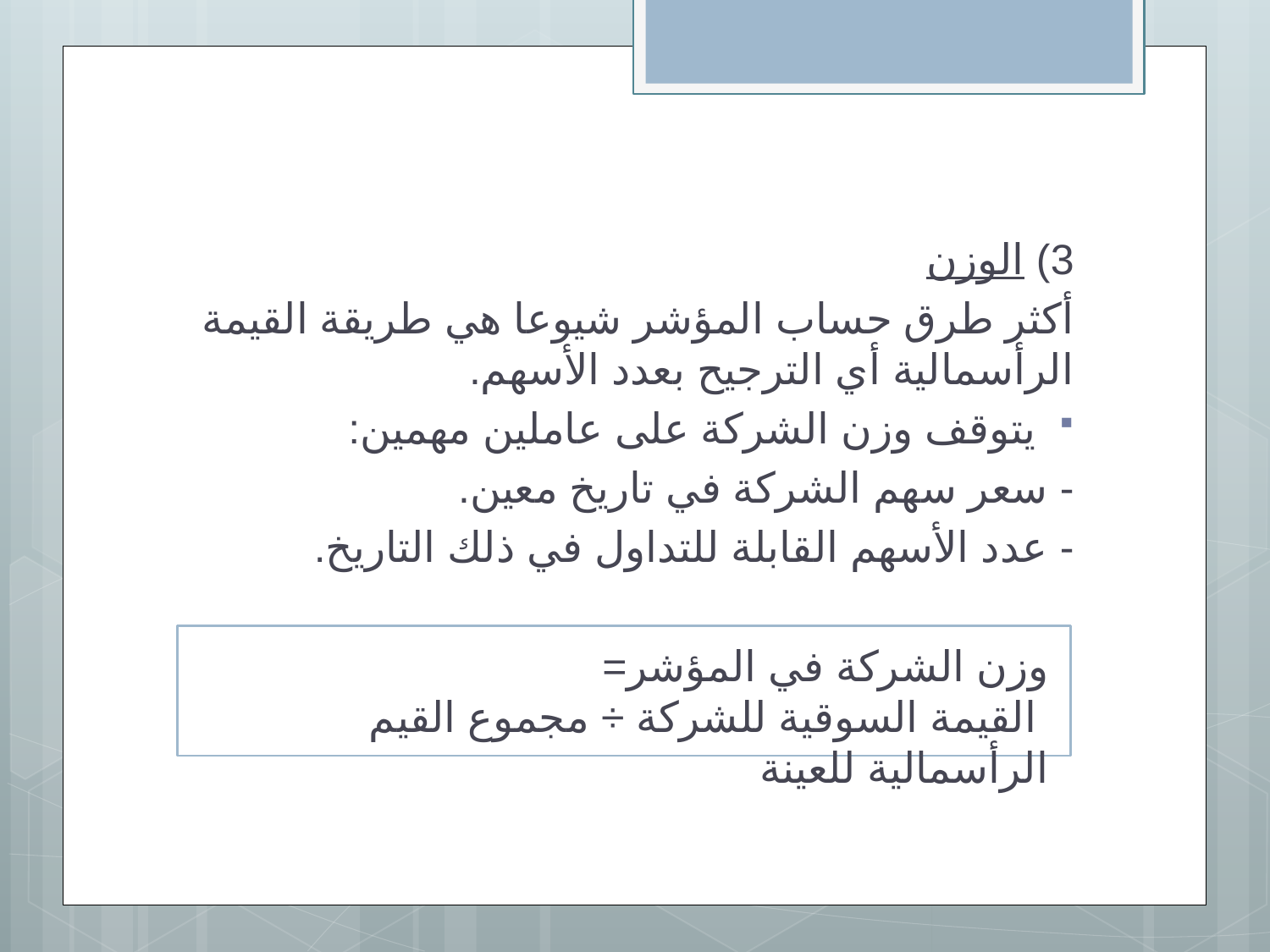

3) الوزن
أكثر طرق حساب المؤشر شيوعا هي طريقة القيمة الرأسمالية أي الترجيح بعدد الأسهم.
يتوقف وزن الشركة على عاملين مهمين:
	- سعر سهم الشركة في تاريخ معين.
	- عدد الأسهم القابلة للتداول في ذلك التاريخ.

وزن الشركة في المؤشر=
 	القيمة السوقية للشركة ÷ مجموع القيم الرأسمالية للعينة